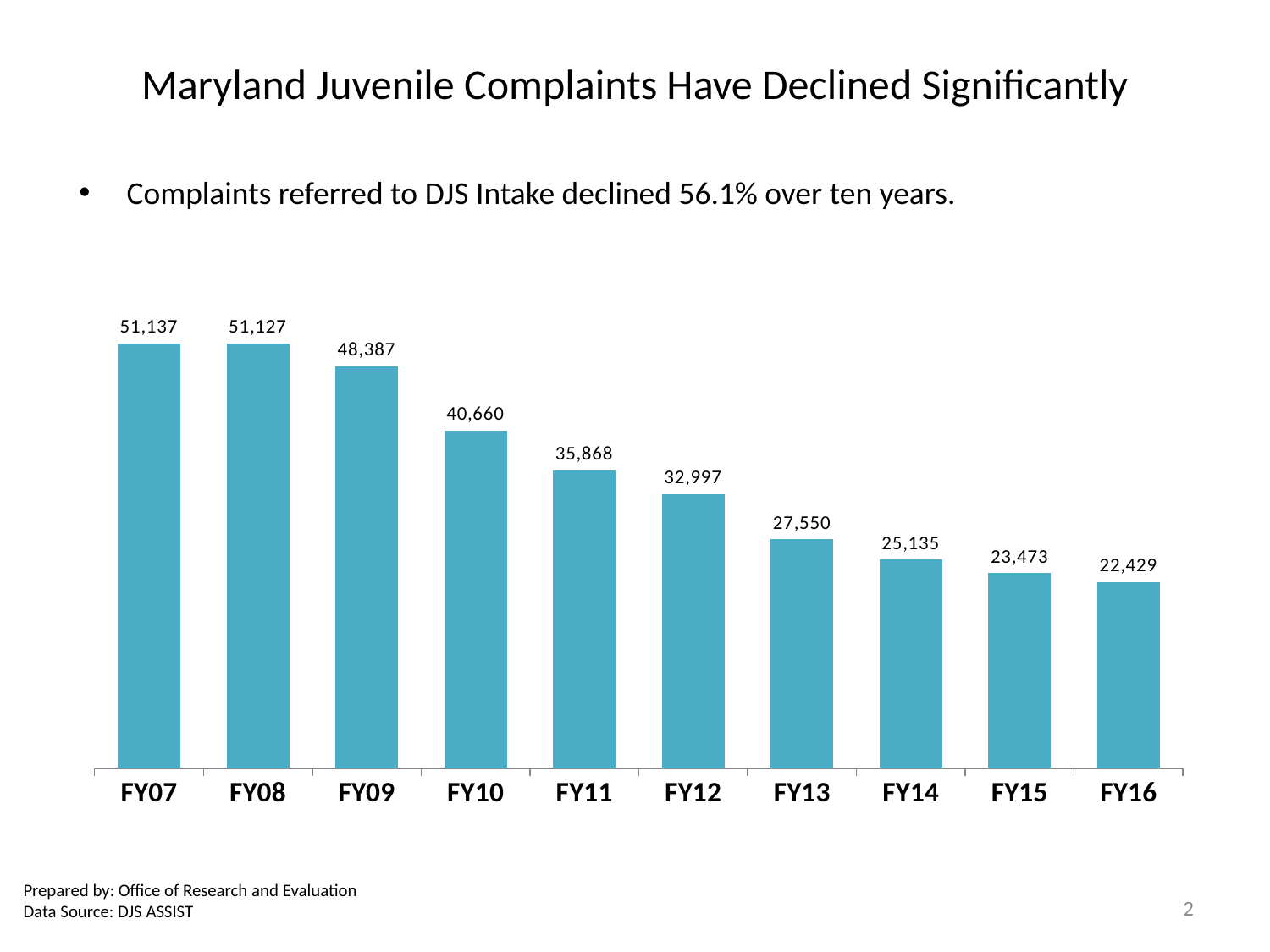

# Maryland Juvenile Complaints Have Declined Significantly

Complaints referred to DJS Intake declined 56.1% over ten years.

### Chart

| Category | Complaints |
|---|---|
| FY16 | 22429.0 |
| FY15 | 23473.0 |
| FY14 | 25135.0 |
| FY13 | 27550.0 |
| FY12 | 32997.0 |
| FY11 | 35868.0 |
| FY10 | 40660.0 |
| FY09 | 48387.0 |
| FY08 | 51127.0 |
| FY07 | 51137.0 |
Prepared by: Office of Research and Evaluation
Data Source: DJS ASSIST
2